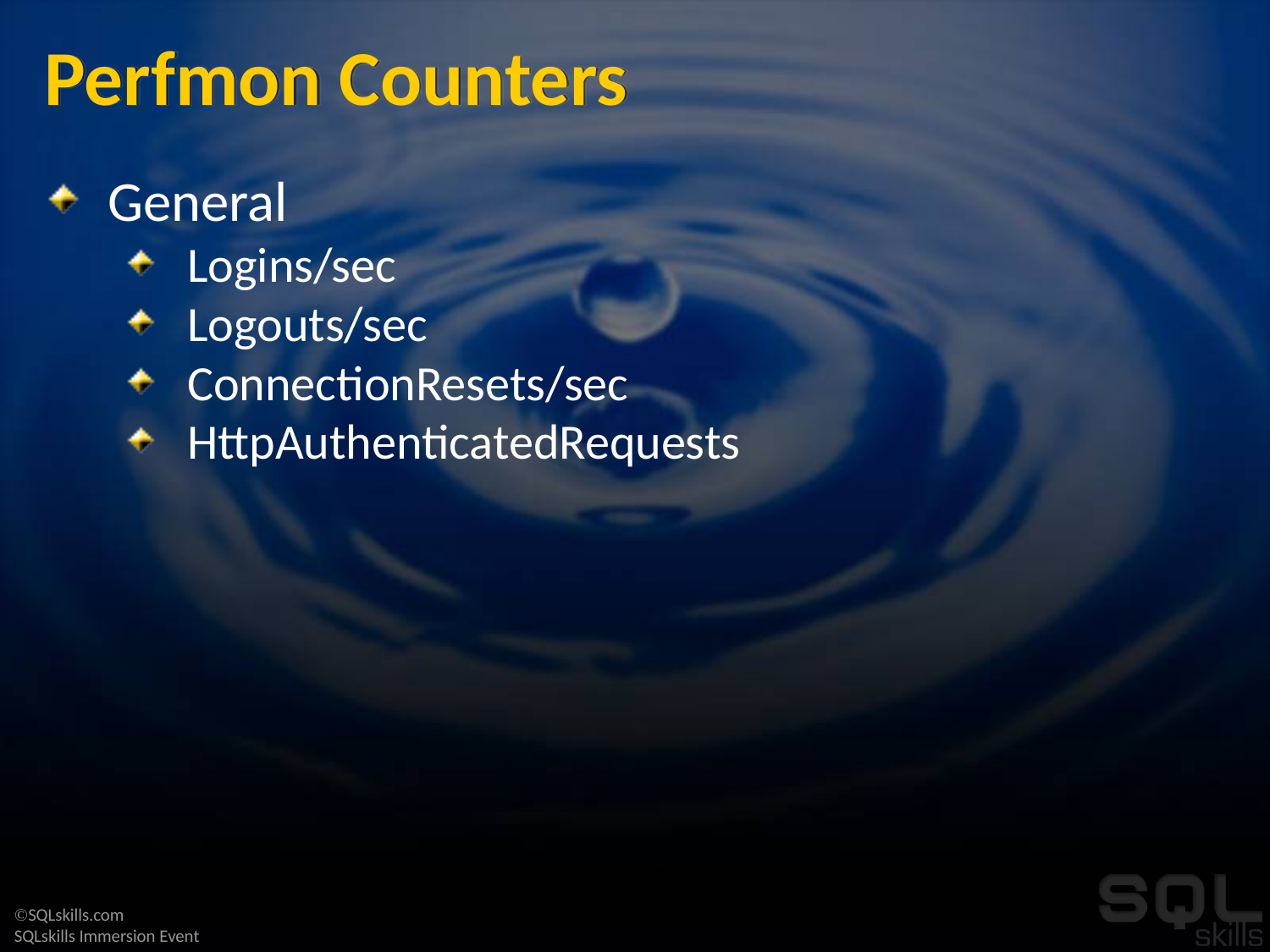

# Perfmon Counters
General
Logins/sec
Logouts/sec
ConnectionResets/sec
HttpAuthenticatedRequests